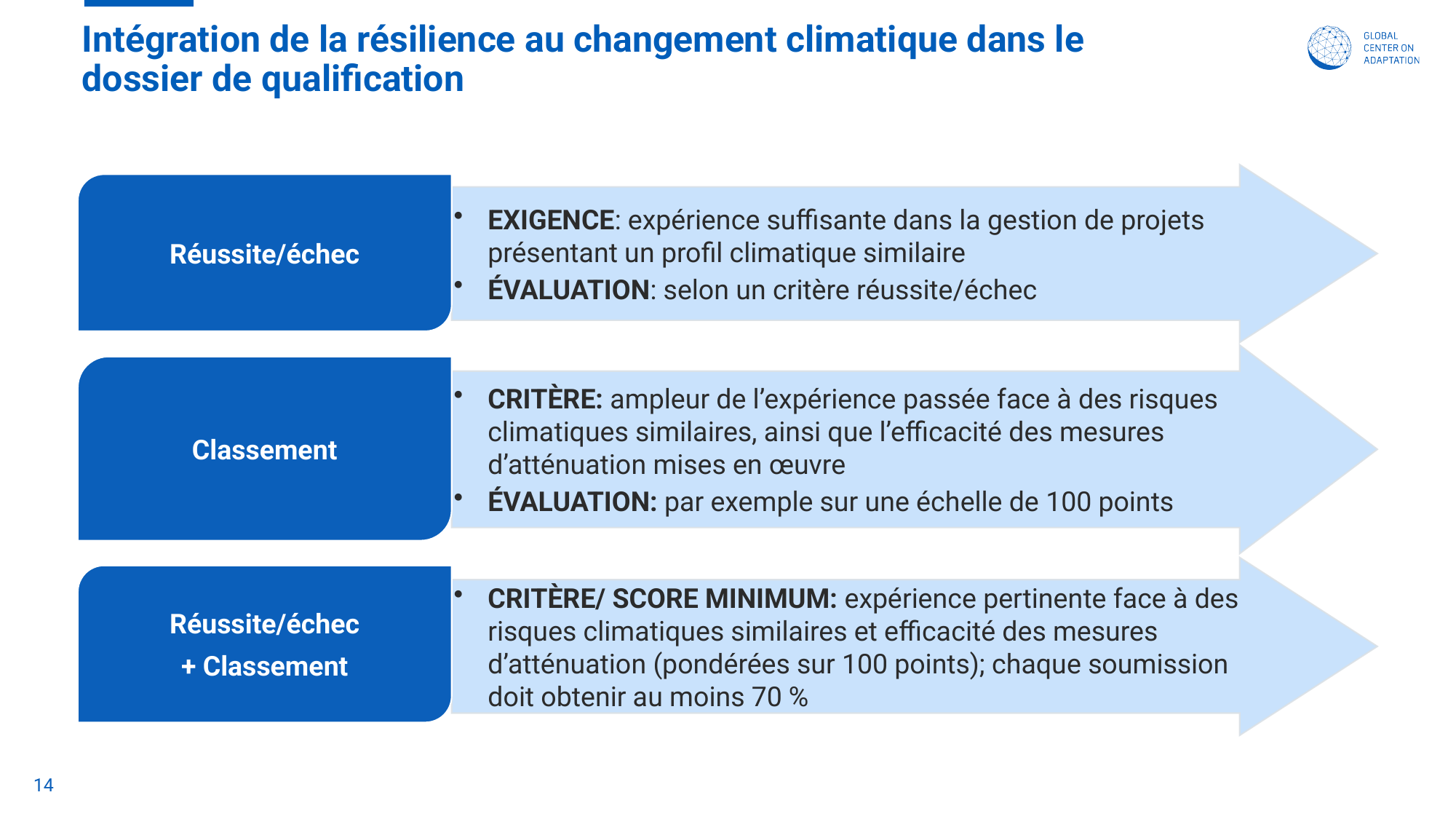

# Intégration de la résilience au changement climatique dans le dossier de qualification
EXIGENCE: expérience suffisante dans la gestion de projets présentant un profil climatique similaire
ÉVALUATION: selon un critère réussite/échec
Réussite/échec
CRITÈRE: ampleur de l’expérience passée face à des risques climatiques similaires, ainsi que l’efficacité des mesures d’atténuation mises en œuvre
ÉVALUATION: par exemple sur une échelle de 100 points
Classement
CRITÈRE/ SCORE MINIMUM: expérience pertinente face à des risques climatiques similaires et efficacité des mesures d’atténuation (pondérées sur 100 points); chaque soumission doit obtenir au moins 70 %
Réussite/échec
+ Classement